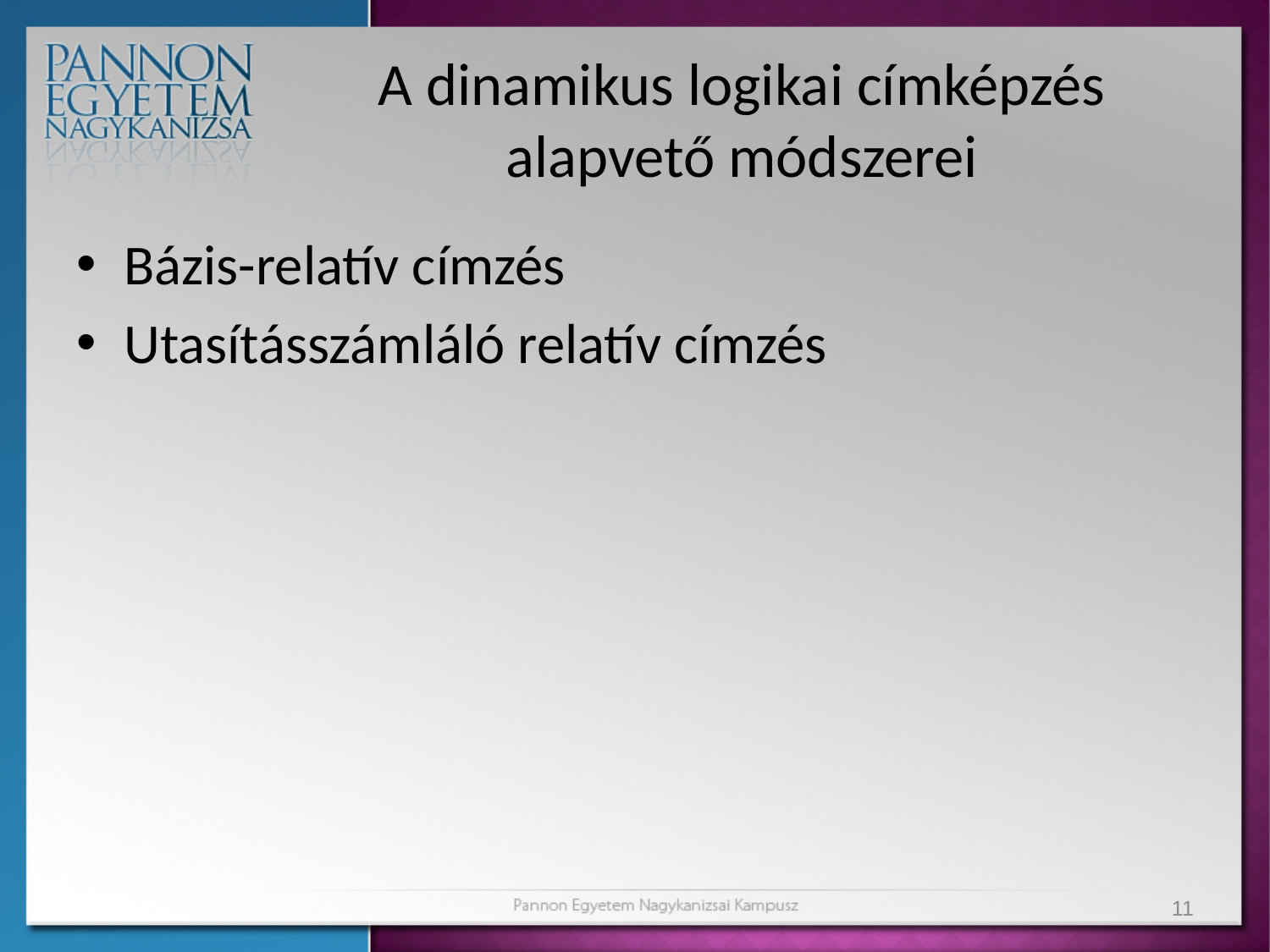

# A dinamikus logikai címképzés alapvető módszerei
Bázis-relatív címzés
Utasításszámláló relatív címzés
11